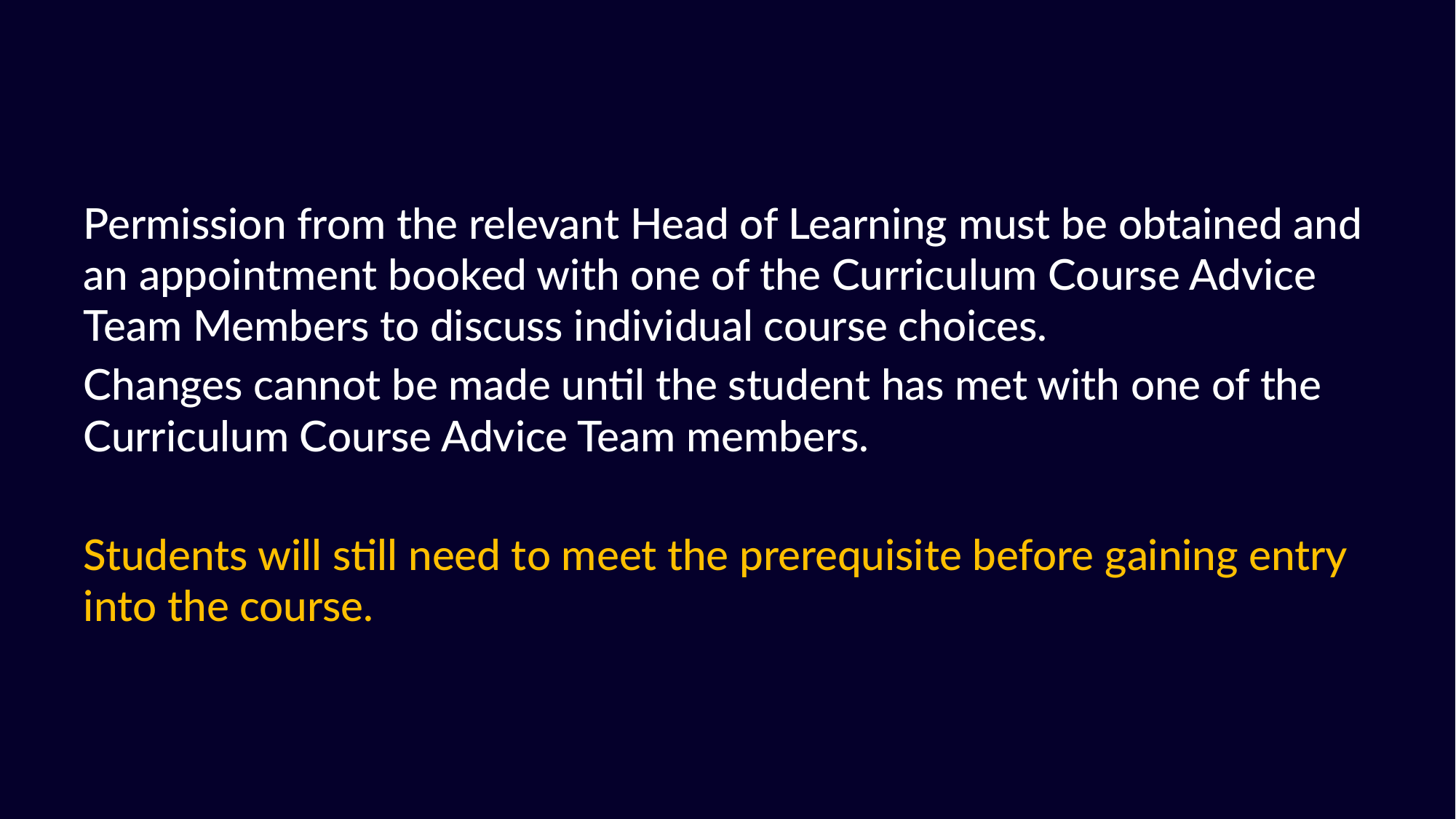

Permission from the relevant Head of Learning must be obtained and an appointment booked with one of the Curriculum Course Advice Team Members to discuss individual course choices.
Changes cannot be made until the student has met with one of the Curriculum Course Advice Team members.

Students will still need to meet the prerequisite before gaining entry into the course.